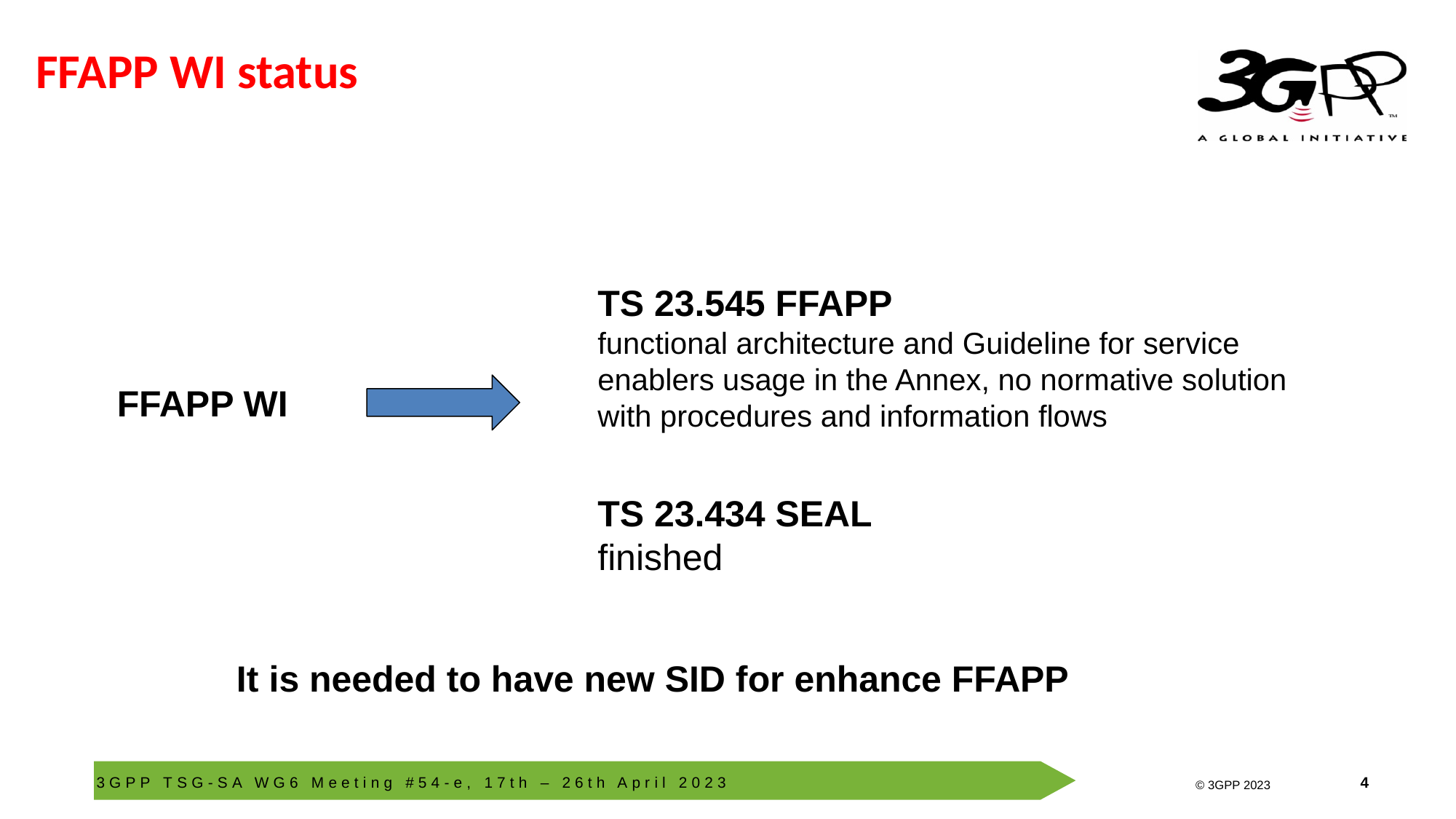

# FFAPP WI status
TS 23.545 FFAPP
functional architecture and Guideline for service enablers usage in the Annex, no normative solution with procedures and information flows
FFAPP WI

TS 23.434 SEAL
finished
It is needed to have new SID for enhance FFAPP